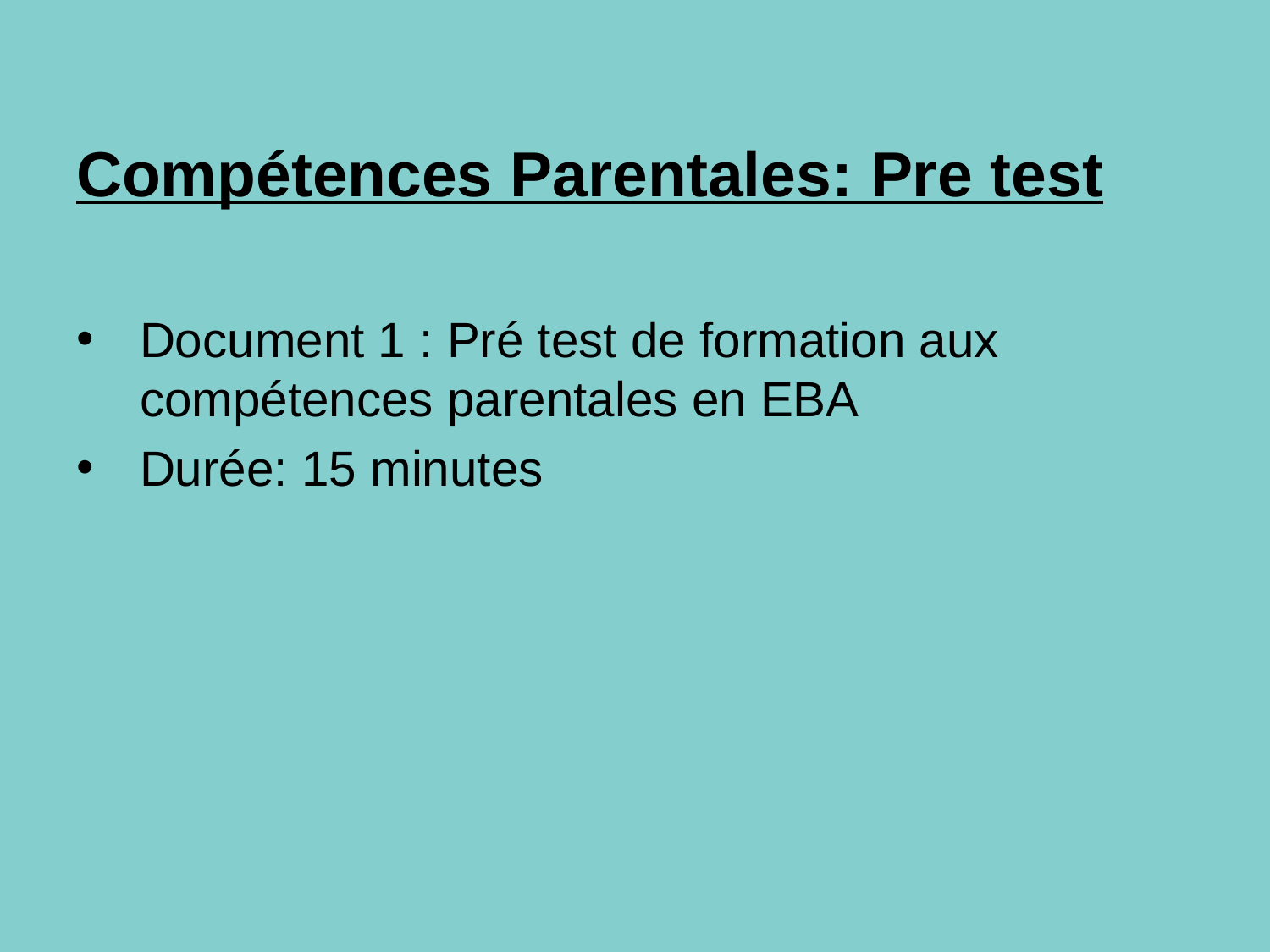

# Compétences Parentales: Pre test

Document 1 : Pré test de formation aux compétences parentales en EBA
Durée: 15 minutes